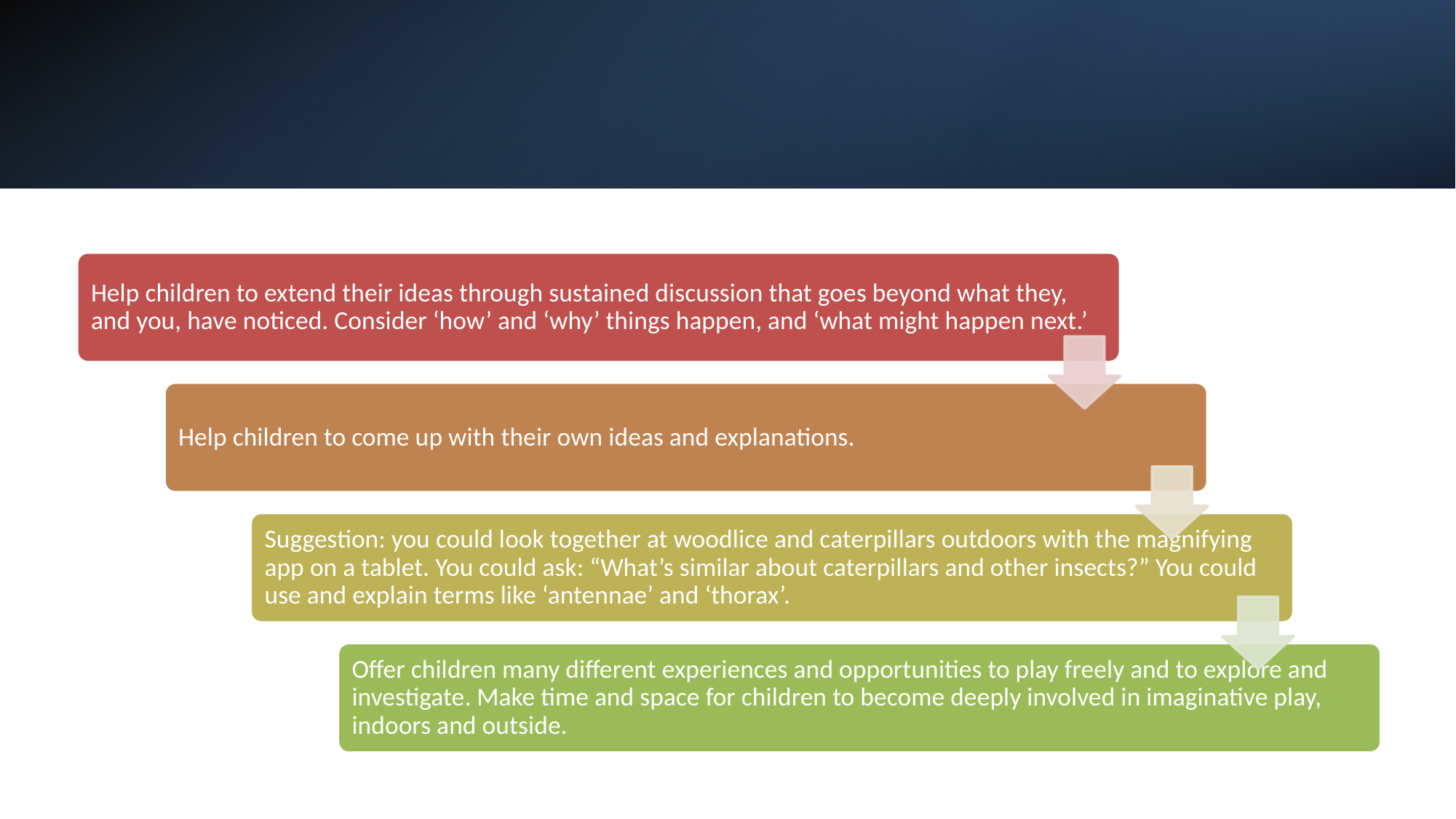

Help children to extend their ideas through sustained discussion that goes beyond what they, and you, have noticed. Consider ‘how’ and ‘why’ things happen, and ‘what might happen next.’
Help children to come up with their own ideas and explanations.
Suggestion: you could look together at woodlice and caterpillars outdoors with the magnifying app on a tablet. You could ask: “What’s similar about caterpillars and other insects?” You could use and explain terms like ‘antennae’ and ‘thorax’.
Offer children many different experiences and opportunities to play freely and to explore and investigate. Make time and space for children to become deeply involved in imaginative play, indoors and outside.